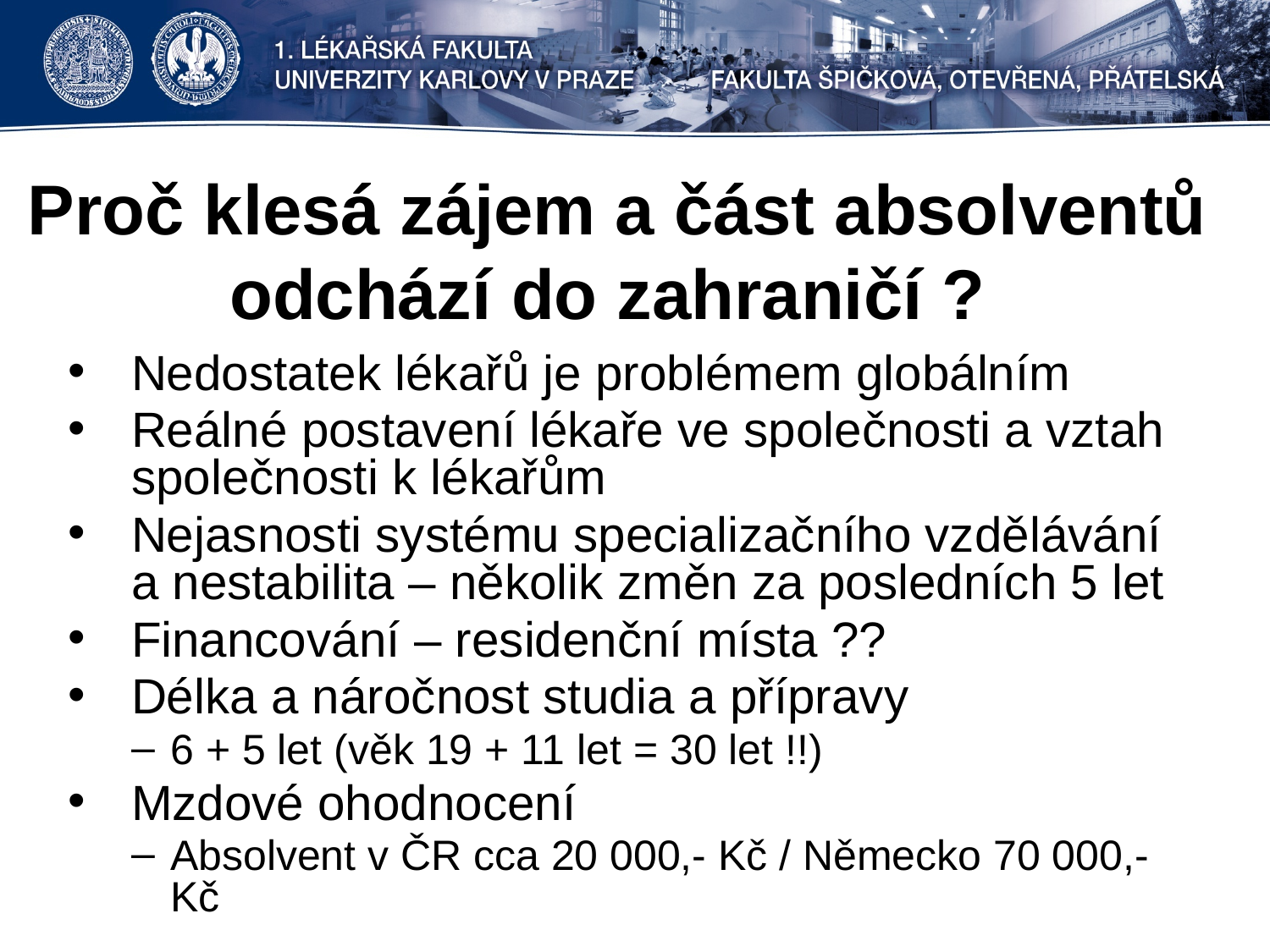

# Proč klesá zájem a část absolventů odchází do zahraničí ?
Nedostatek lékařů je problémem globálním
Reálné postavení lékaře ve společnosti a vztah společnosti k lékařům
Nejasnosti systému specializačního vzdělávání a nestabilita – několik změn za posledních 5 let
Financování – residenční místa ??
Délka a náročnost studia a přípravy
6 + 5 let (věk 19 + 11 let = 30 let !!)
Mzdové ohodnocení
Absolvent v ČR cca 20 000,- Kč / Německo 70 000,- Kč